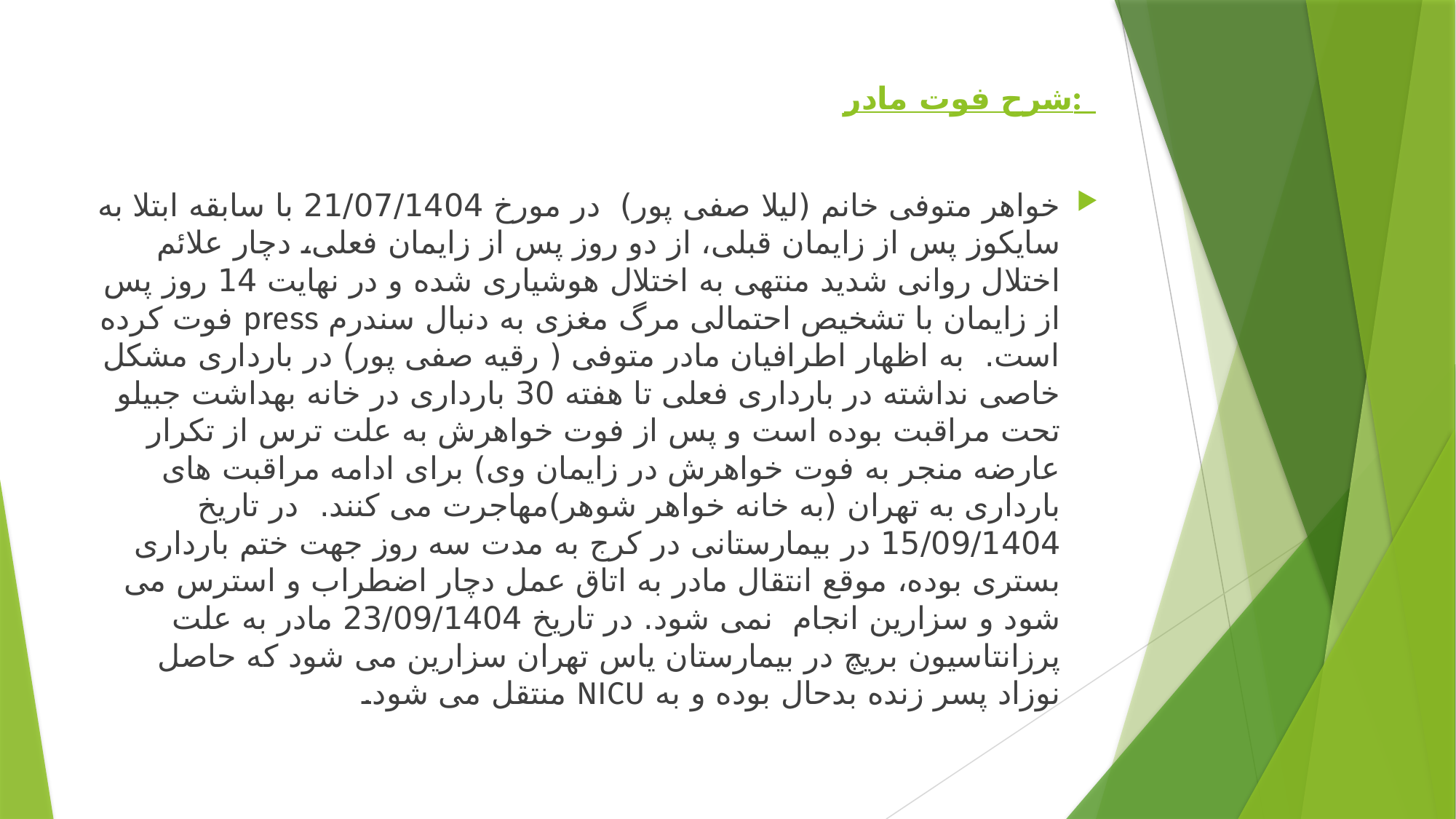

# شرح فوت مادر:
خواهر متوفی خانم (لیلا صفی پور)  در مورخ 21/07/1404 با سابقه ابتلا به سایکوز پس از زایمان قبلی، از دو روز پس از زایمان فعلی، دچار علائم اختلال روانی شدید منتهی به اختلال هوشیاری شده و در نهایت 14 روز پس از زایمان با تشخیص احتمالی مرگ مغزی به دنبال سندرم press فوت کرده است.  به اظهار اطرافیان مادر متوفی ( رقیه صفی پور) در بارداری مشکل خاصی نداشته در بارداری فعلی تا هفته 30 بارداری در خانه بهداشت جبیلو تحت مراقبت بوده است و پس از فوت خواهرش به علت ترس از تکرار عارضه منجر به فوت خواهرش در زایمان وی) برای ادامه مراقبت های بارداری به تهران (به خانه خواهر شوهر)مهاجرت می کنند.  در تاریخ 15/09/1404 در بیمارستانی در کرج به مدت سه روز جهت ختم بارداری بستری بوده، موقع انتقال مادر به اتاق عمل دچار اضطراب و استرس می شود و سزارین انجام  نمی شود. در تاریخ 23/09/1404 مادر به علت پرزانتاسیون بریچ در بیمارستان یاس تهران سزارین می شود که حاصل نوزاد پسر زنده بدحال بوده و به NICU منتقل می شود.